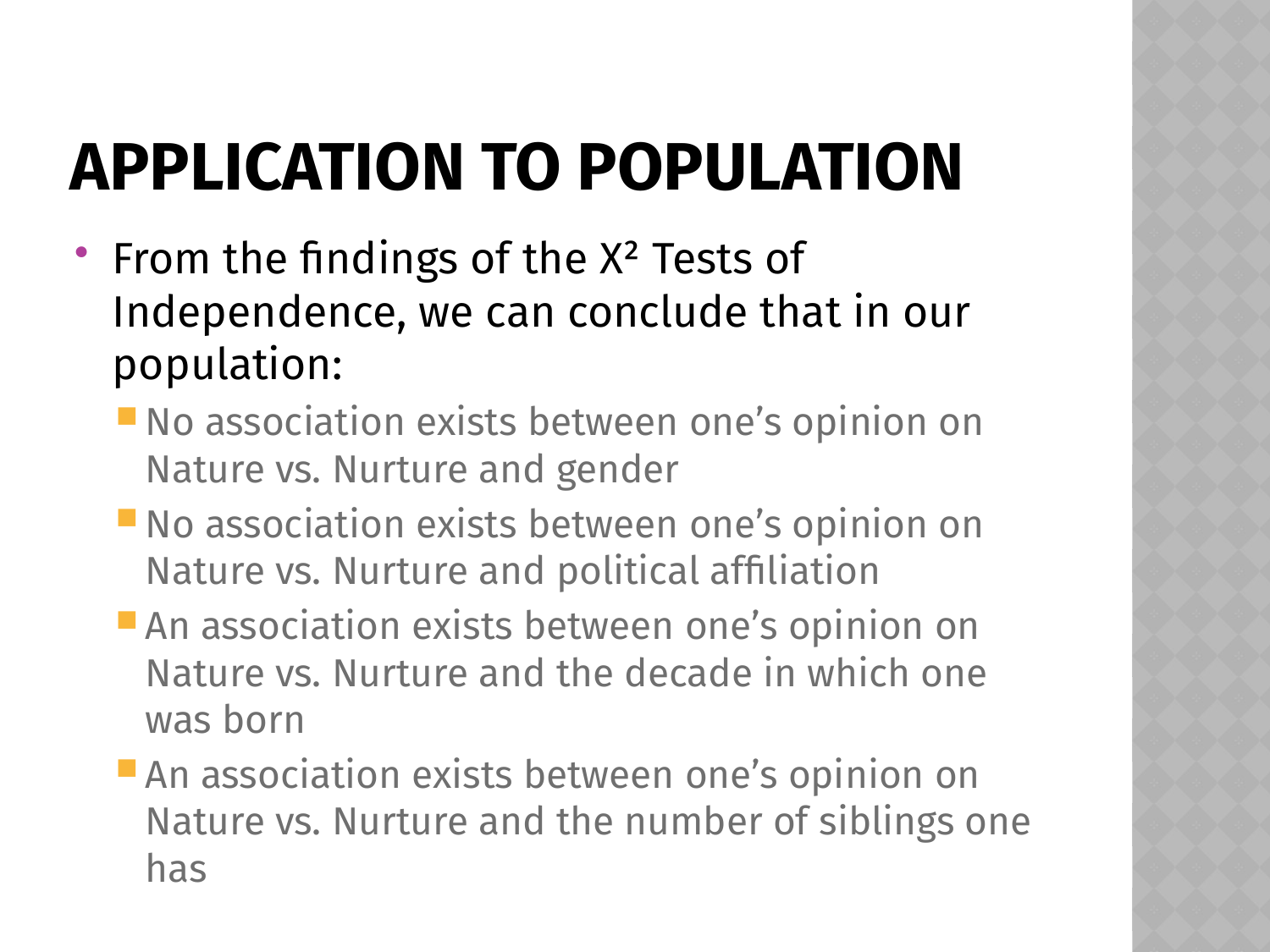

# Application to population
From the findings of the X² Tests of Independence, we can conclude that in our population:
No association exists between one’s opinion on Nature vs. Nurture and gender
No association exists between one’s opinion on Nature vs. Nurture and political affiliation
An association exists between one’s opinion on Nature vs. Nurture and the decade in which one was born
An association exists between one’s opinion on Nature vs. Nurture and the number of siblings one has